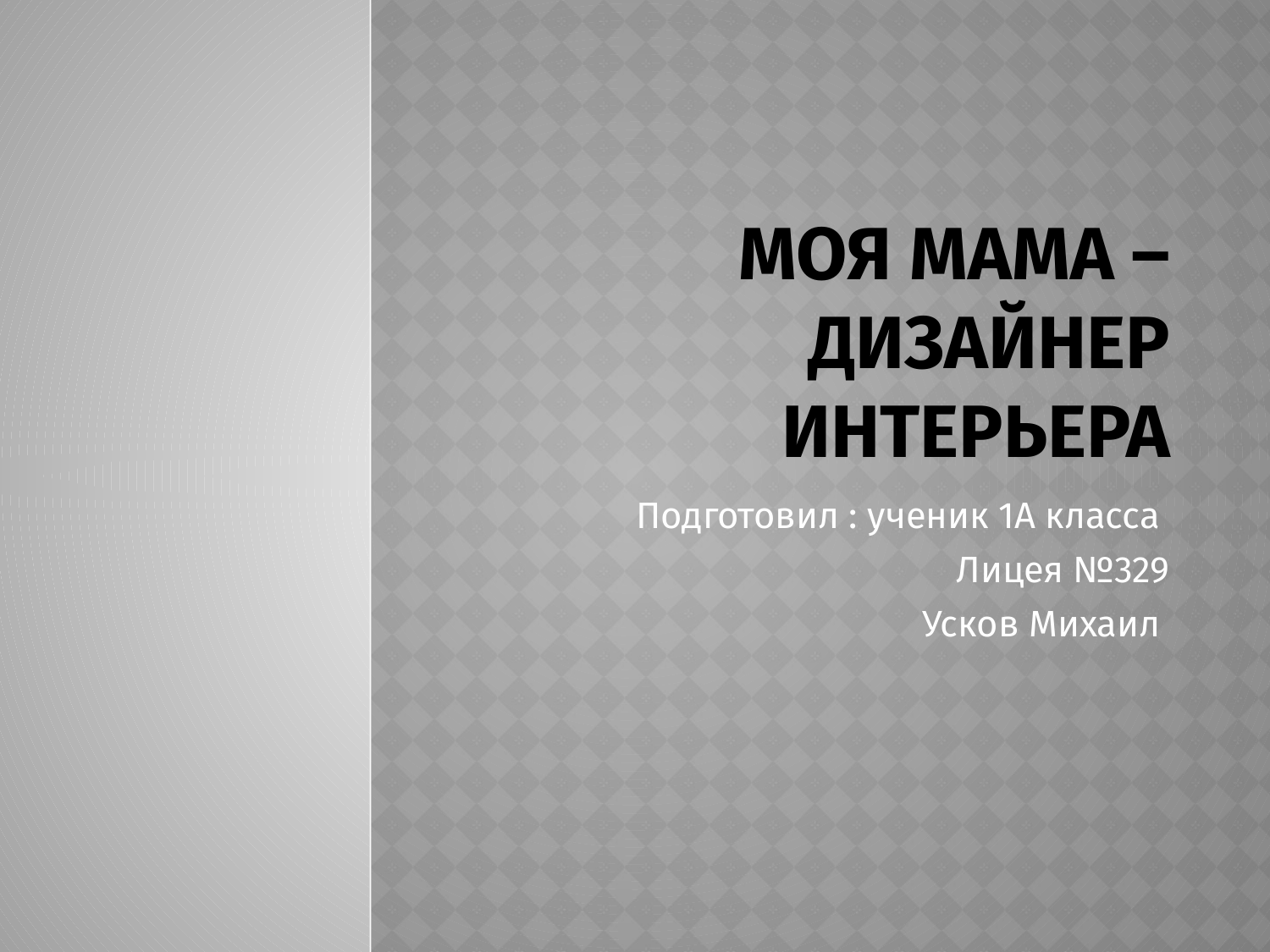

# Моя мама – Дизайнер Интерьера
Подготовил : ученик 1А класса
Лицея №329
Усков Михаил